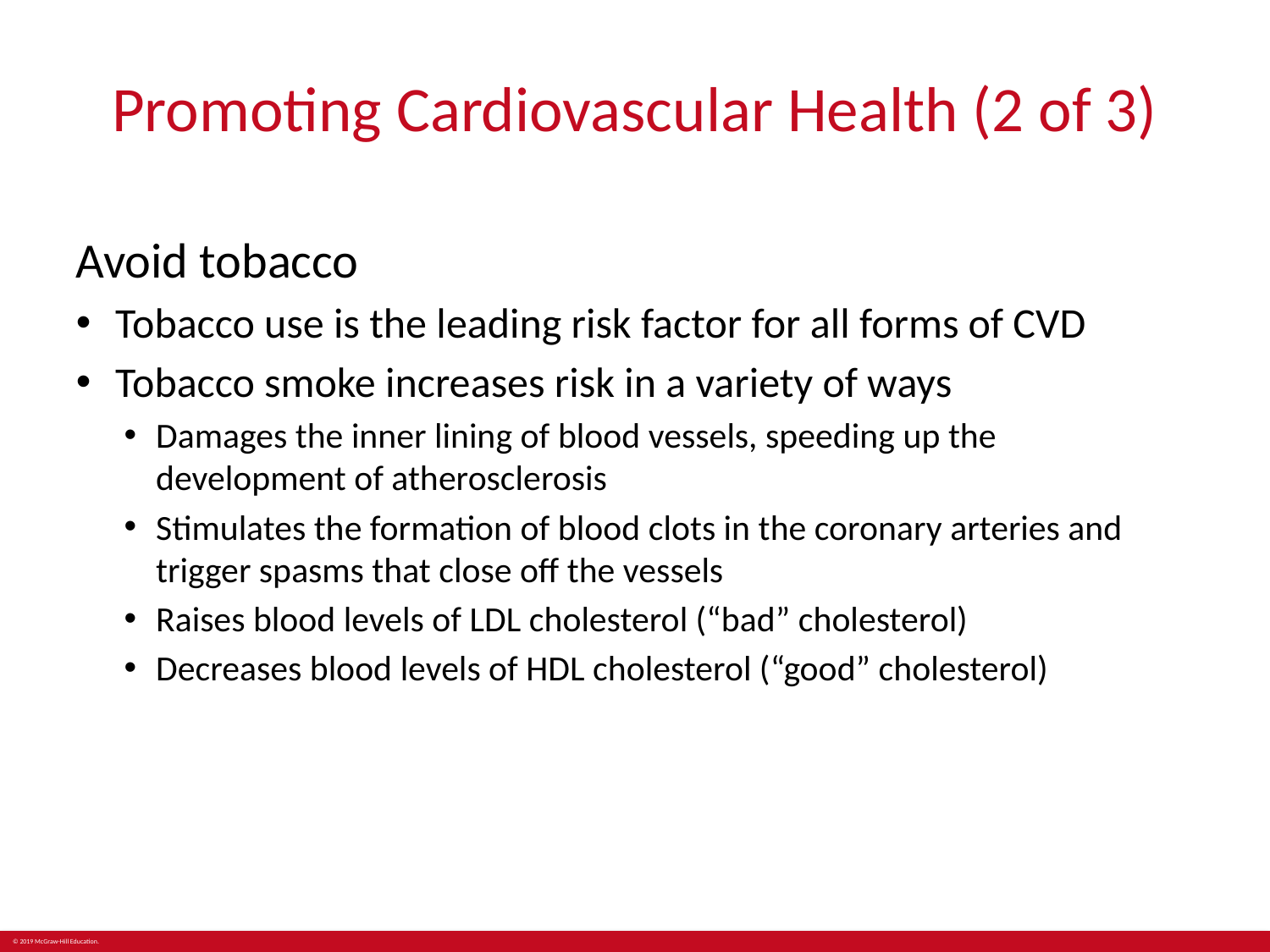

# Promoting Cardiovascular Health (2 of 3)
Avoid tobacco
Tobacco use is the leading risk factor for all forms of CVD
Tobacco smoke increases risk in a variety of ways
Damages the inner lining of blood vessels, speeding up the development of atherosclerosis
Stimulates the formation of blood clots in the coronary arteries and trigger spasms that close off the vessels
Raises blood levels of LDL cholesterol (“bad” cholesterol)
Decreases blood levels of HDL cholesterol (“good” cholesterol)